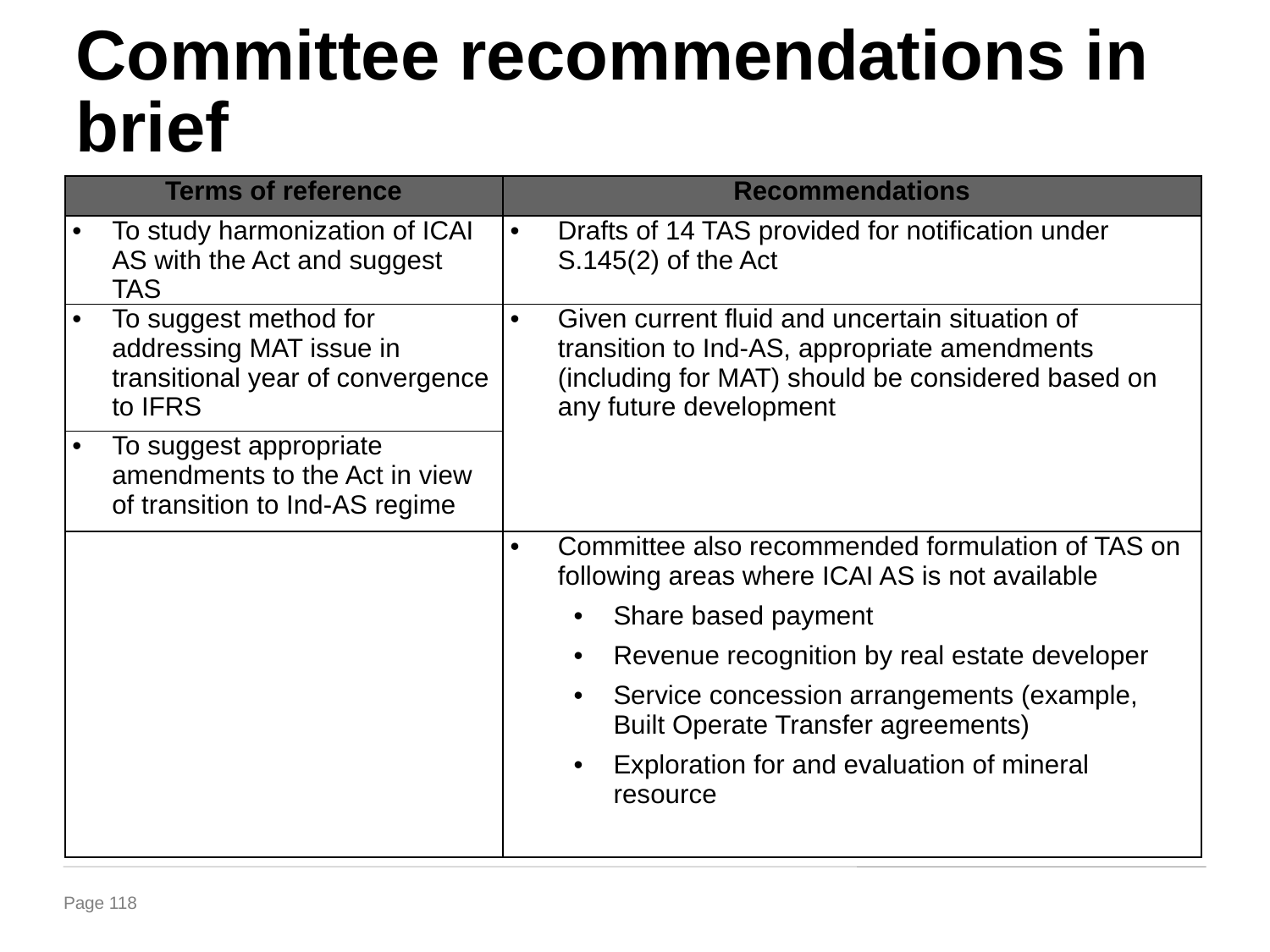

Committee recommendations in brief
| Terms of reference | Recommendations |
| --- | --- |
| To study harmonization of ICAI AS with the Act and suggest TAS | Drafts of 14 TAS provided for notification under S.145(2) of the Act |
| To suggest method for addressing MAT issue in transitional year of convergence to IFRS | Given current fluid and uncertain situation of transition to Ind-AS, appropriate amendments (including for MAT) should be considered based on any future development |
| To suggest appropriate amendments to the Act in view of transition to Ind-AS regime |  |
|  | Committee also recommended formulation of TAS on following areas where ICAI AS is not available Share based payment Revenue recognition by real estate developer Service concession arrangements (example, Built Operate Transfer agreements) Exploration for and evaluation of mineral resource |